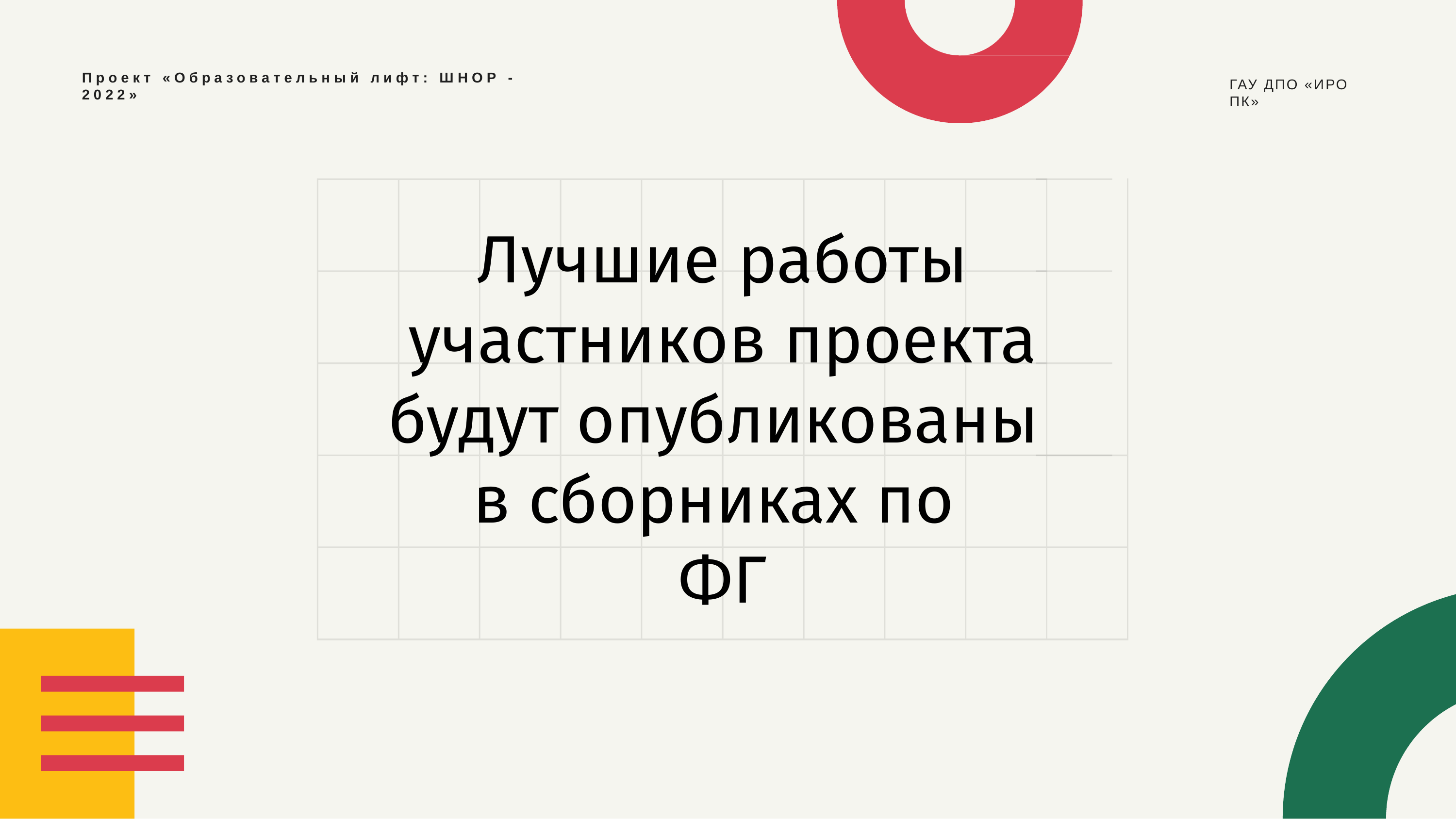

Проект «Образовательный лифт: ШНОР - 2022»
ГАУ ДПО «ИРО ПК»

Лучшие работы участников проекта будут опубликованы
в сборниках по
ФГ